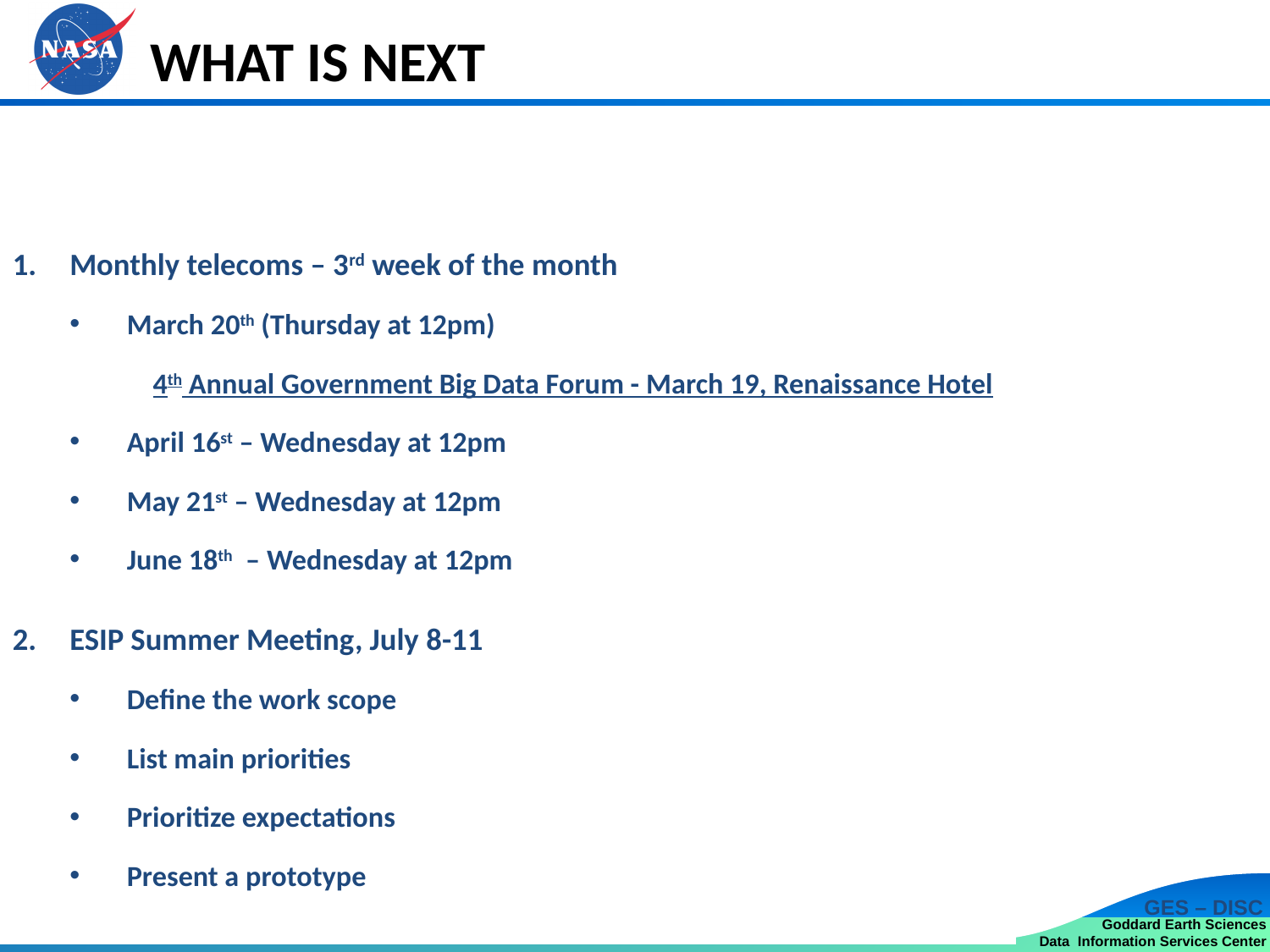

# what is next
Monthly telecoms – 3rd week of the month
March 20th (Thursday at 12pm)
	    4th Annual Government Big Data Forum - March 19, Renaissance Hotel
April 16st – Wednesday at 12pm
May 21st – Wednesday at 12pm
June 18th  – Wednesday at 12pm
ESIP Summer Meeting, July 8-11
Define the work scope
List main priorities
Prioritize expectations
Present a prototype